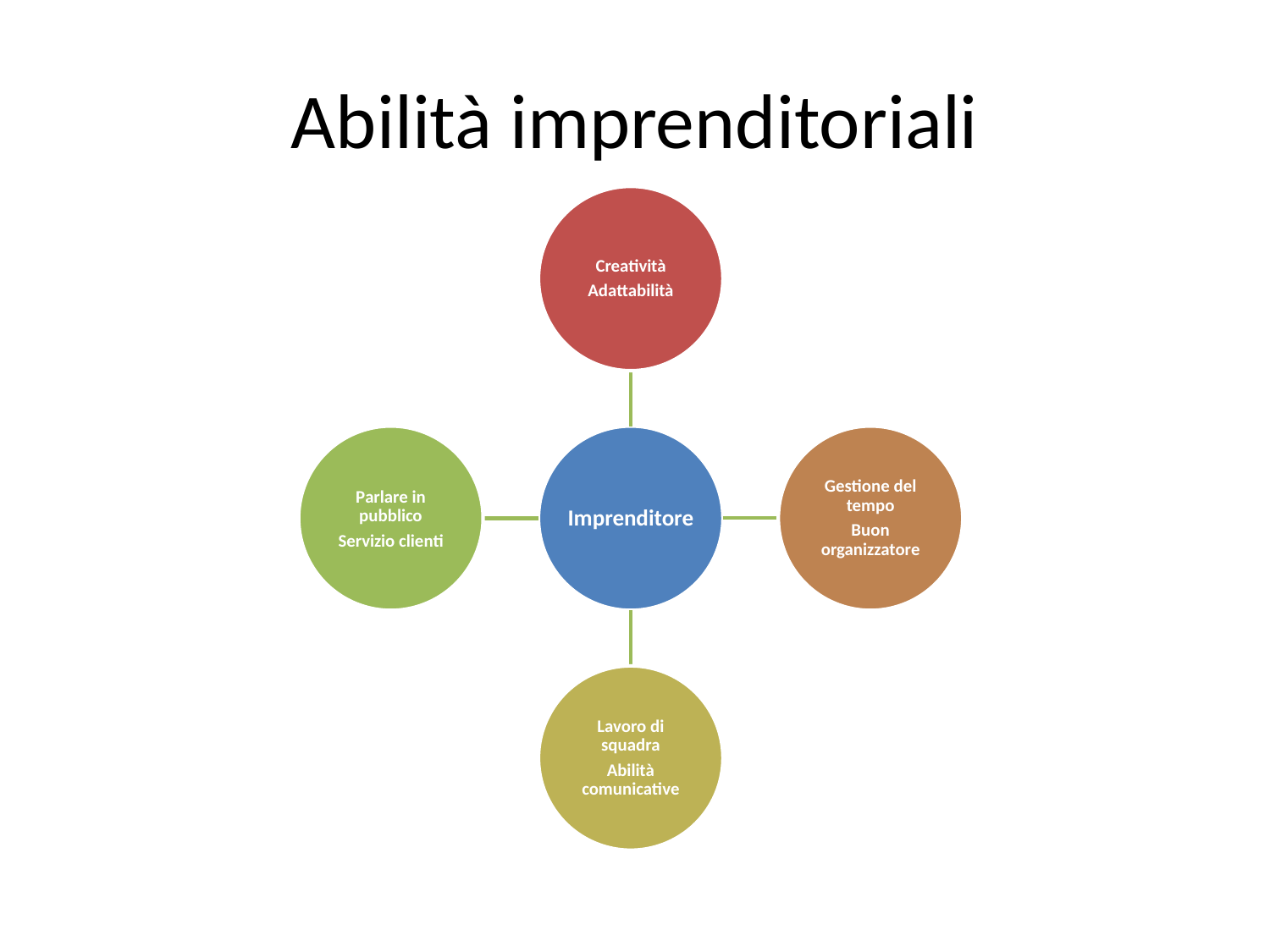

# Abilità imprenditoriali
Imprenditore

Creatività
Adattabilità

Gestione del tempo
Buon organizzatore

Lavoro di squadra
Abilità comunicative

Parlare in pubblico
Servizio clienti